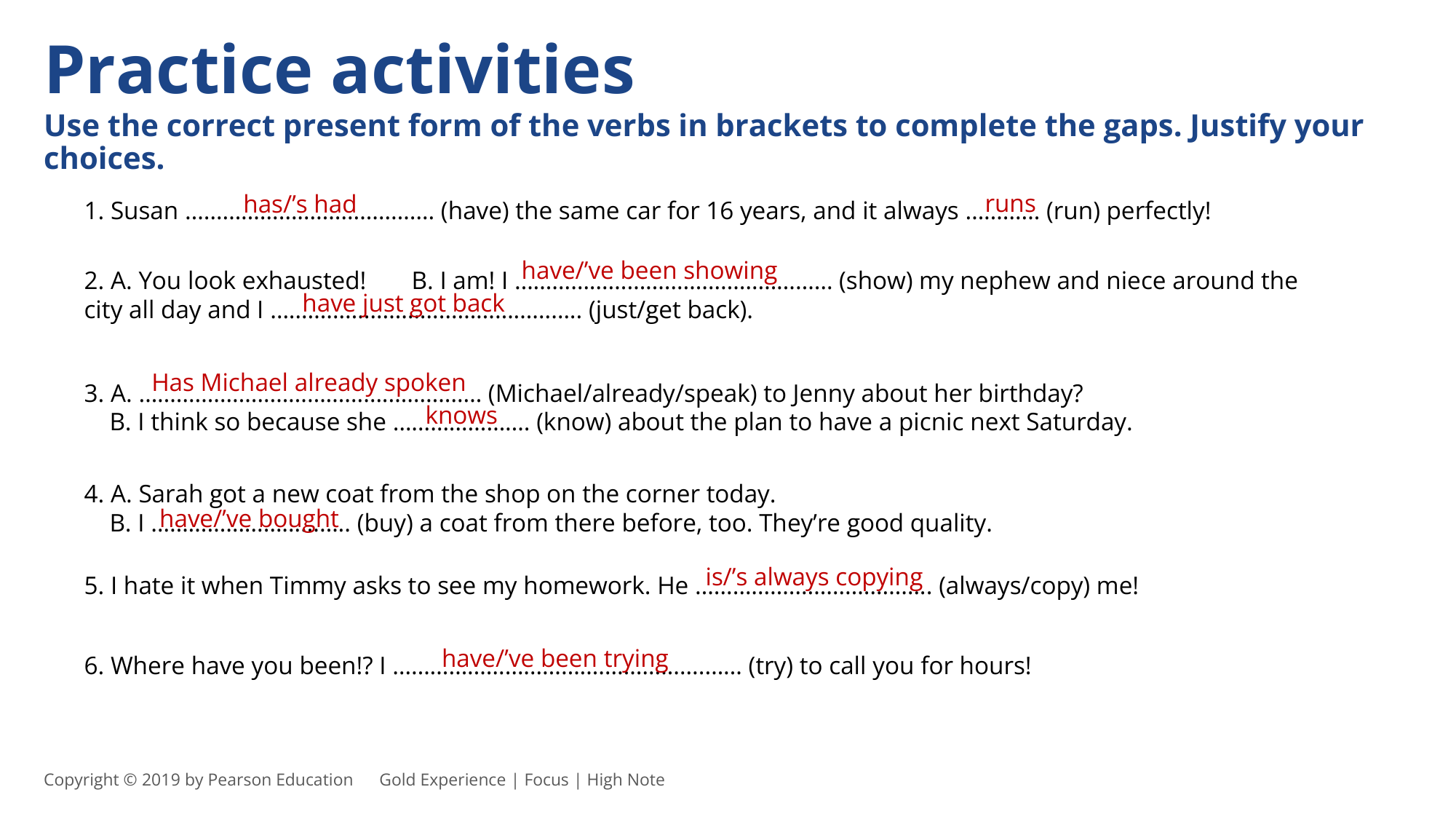

Practice activities
Use the correct present form of the verbs in brackets to complete the gaps. Justify your choices.

runs
has/’s had
1. Susan …………………………………. (have) the same car for 16 years, and it always ………… (run) perfectly!
have/’ve been showing
2. A. You look exhausted! 	B. I am! I …………………………………………… (show) my nephew and niece around the
city all day and I ………………………………………….. (just/get back).
have just got back
Has Michael already spoken
3. A. ………………………………….…………… (Michael/already/speak) to Jenny about her birthday?
    B. I think so because she …………………. (know) about the plan to have a picnic next Saturday.
knows
4. A. Sarah got a new coat from the shop on the corner today.
    B. I ………………………….. (buy) a coat from there before, too. They’re good quality.
have/’ve bought
is/’s always copying
5. I hate it when Timmy asks to see my homework. He ……………………………….. (always/copy) me!
have/’ve been trying
6. Where have you been!? I …………………………………………..…… (try) to call you for hours!
Copyright © 2019 by Pearson Education      Gold Experience | Focus | High Note